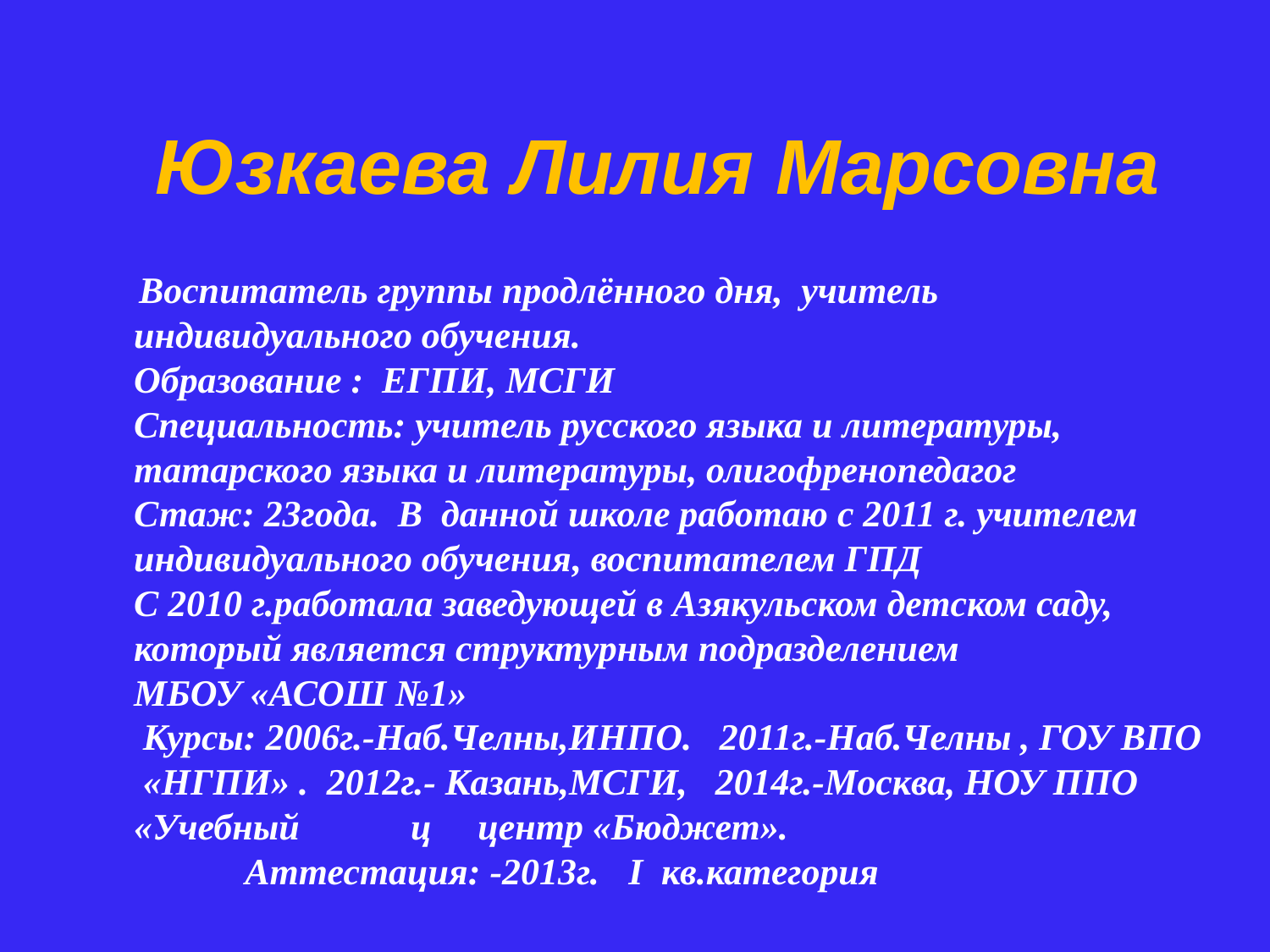

# Юзкаева Лилия Марсовна

      Воспитатель группы продлённого дня,  учитель индивидуального обучения.
Образование :  ЕГПИ, МСГИ
Специальность: учитель русского языка и литературы, татарского языка и литературы, олигофренопедагог
Стаж: 23года.  В  данной школе работаю с 2011 г. учителем индивидуального обучения, воспитателем ГПД
С 2010 г.работала заведующей в Азякульском детском саду,     который является структурным подразделением
МБОУ «АСОШ №1»
 Курсы: 2006г.-Наб.Челны,ИНПО.   2011г.-Наб.Челны , ГОУ ВПО    «НГПИ» .  2012г.- Казань,МСГИ,   2014г.-Москва, НОУ ППО «Учебный            ц     центр «Бюджет».
            Аттестация: -2013г.   I  кв.категория